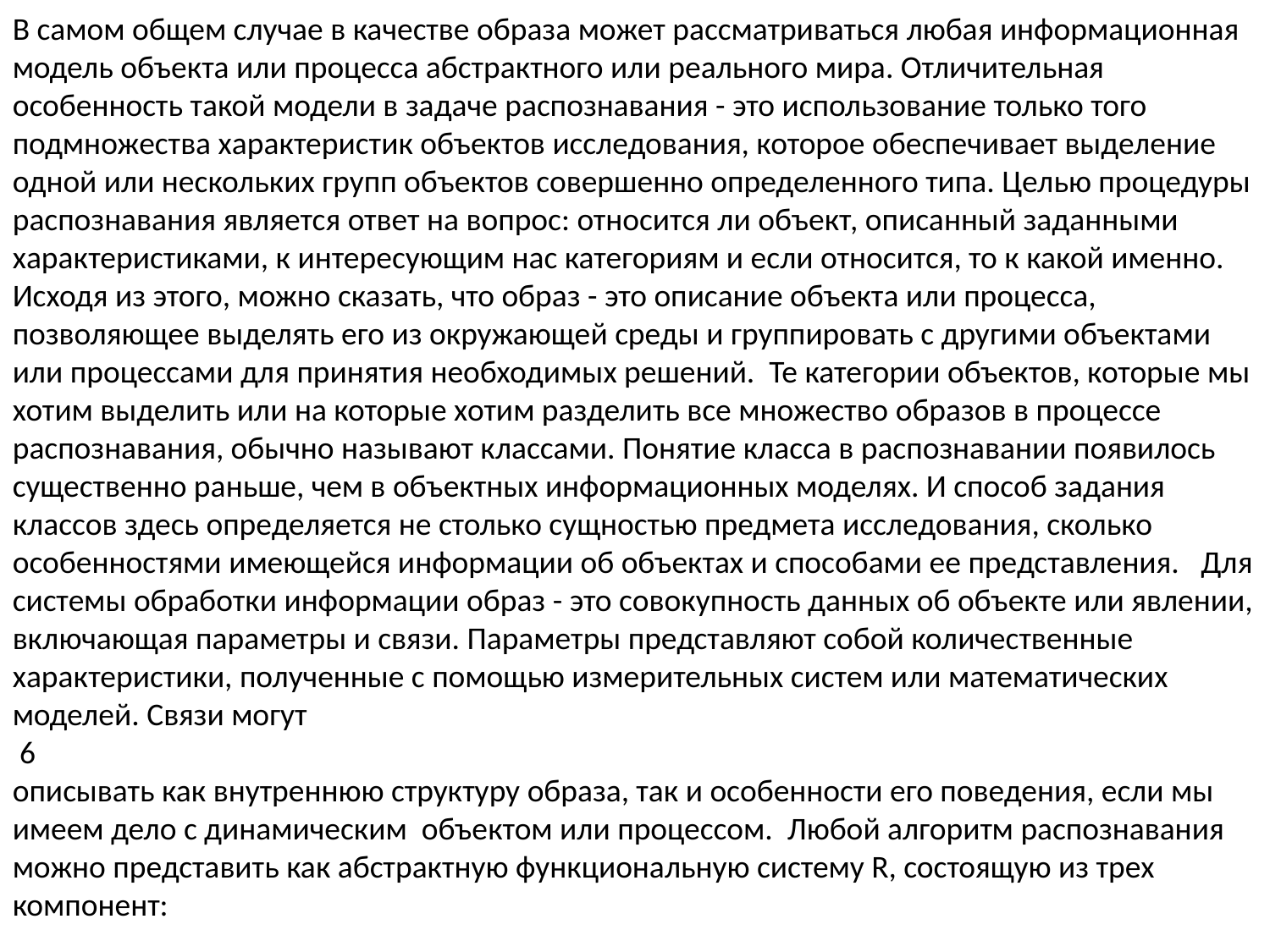

В самом общем случае в качестве образа может рассматриваться любая информационная модель объекта или процесса абстрактного или реального мира. Отличительная  особенность такой модели в задаче распознавания - это использование только того подмножества характеристик объектов исследования, которое обеспечивает выделение одной или нескольких групп объектов совершенно определенного типа. Целью процедуры распознавания является ответ на вопрос: относится ли объект, описанный заданными характеристиками, к интересующим нас категориям и если относится, то к какой именно. Исходя из этого, можно сказать, что образ - это описание объекта или процесса, позволяющее выделять его из окружающей среды и группировать с другими объектами или процессами для принятия необходимых решений.  Те категории объектов, которые мы хотим выделить или на которые хотим разделить все множество образов в процессе распознавания, обычно называют классами. Понятие класса в распознавании появилось существенно раньше, чем в объектных информационных моделях. И способ задания классов здесь определяется не столько сущностью предмета исследования, сколько особенностями имеющейся информации об объектах и способами ее представления.   Для системы обработки информации образ - это совокупность данных об объекте или явлении, включающая параметры и связи. Параметры представляют собой количественные характеристики, полученные с помощью измерительных систем или математических моделей. Связи могут
 6
описывать как внутреннюю структуру образа, так и особенности его поведения, если мы имеем дело с динамическим  объектом или процессом.  Любой алгоритм распознавания можно представить как абстрактную функциональную систему R, состоящую из трех компонент:

R={A,S,P},                 (1.1)
где  A={Ak },  k=1,...,K – алфавит классов – множество категорий,  по которым мы должны распределить наши образы, S={Sj},  j=1,...,n - словарь признаков - множество характеристик, из которых составляется описание образа, P={Pl}, l=1,...,L - множество правил принятия решения.  Функционирование этой системы сводится к следующему: на вход подается образ – некоторая конфигурация из элементов множества S, к ней применяется определенная последовательность правил из Р, в результате конфигурации присваевается индекс, соответствующий одному из элементов множества A. Качество функционирования системы определяется тем, насколько часто присвоенный образу индекс совпадает с ожидаемым нами результатом.   Компоненты A,S  представляют собой информационную часть системы, а P – методологическую. Ясно, что смысл понятия класс для различных способов описания образов будет различным. В свою очередь, способ описания образа зависит от физической природы объектов распознавания и возможностей формализации соответствующих им понятий. Методы принятия решений, естественно, взаимосвязаны со способом представления объектов распознавания. Поэтому любая система распознавания включает и процесс синтеза образов, то есть формирования описаний объектов распознавания и их классов, и анализа образов, то есть сам процесс принятия решений. В зависимости от особенностей информационных компонент системы R, выделяют три подхода к задаче распознавания образов: 1) принцип сравнения с эталоном; 2) принцип кластеризации; 3) принцип общности свойств.